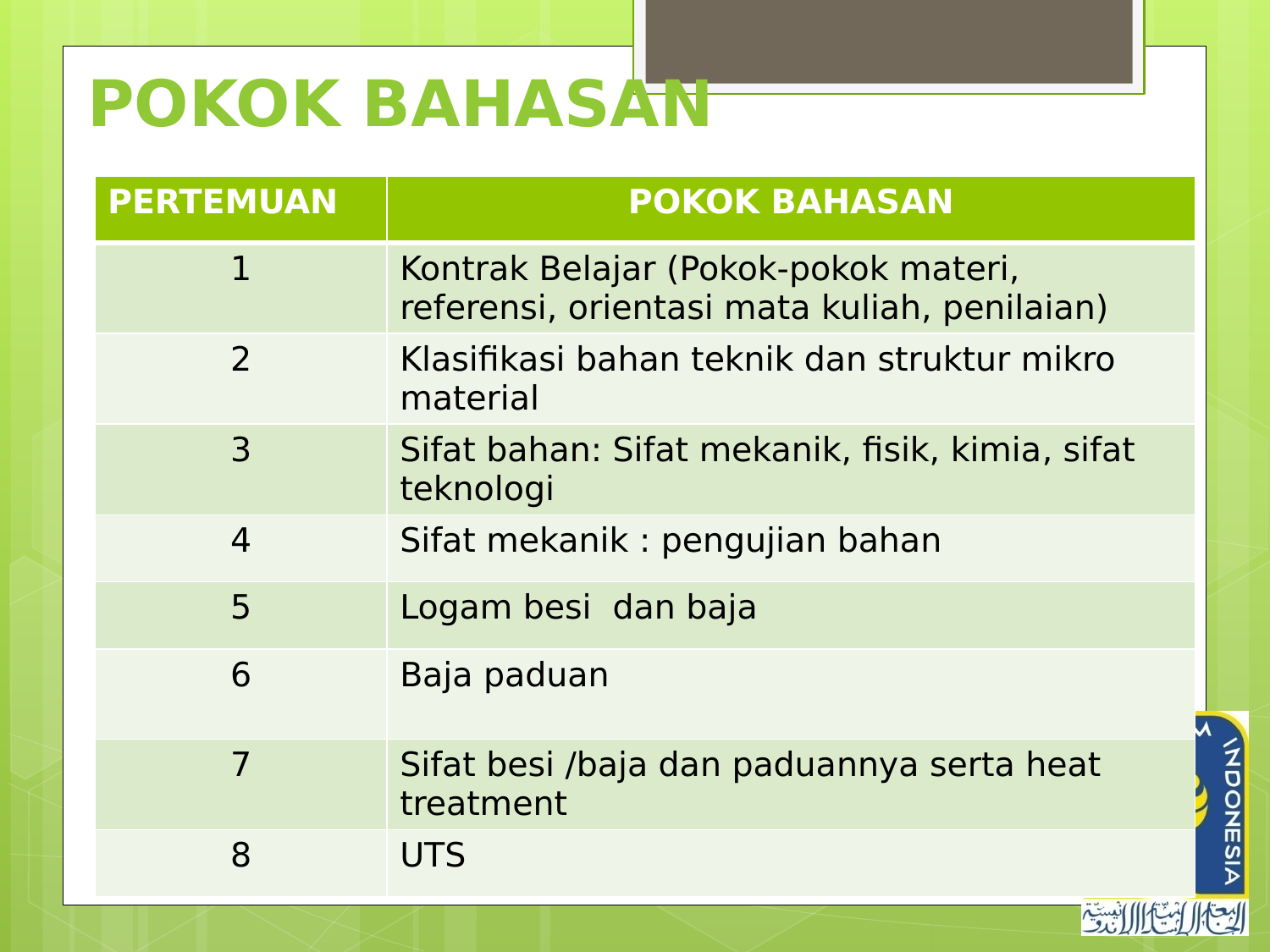

# POKOK BAHASAN
| PERTEMUAN | POKOK BAHASAN |
| --- | --- |
| 1 | Kontrak Belajar (Pokok-pokok materi, referensi, orientasi mata kuliah, penilaian) |
| 2 | Klasifikasi bahan teknik dan struktur mikro material |
| 3 | Sifat bahan: Sifat mekanik, fisik, kimia, sifat teknologi |
| 4 | Sifat mekanik : pengujian bahan |
| 5 | Logam besi dan baja |
| 6 | Baja paduan |
| 7 | Sifat besi /baja dan paduannya serta heat treatment |
| 8 | UTS |